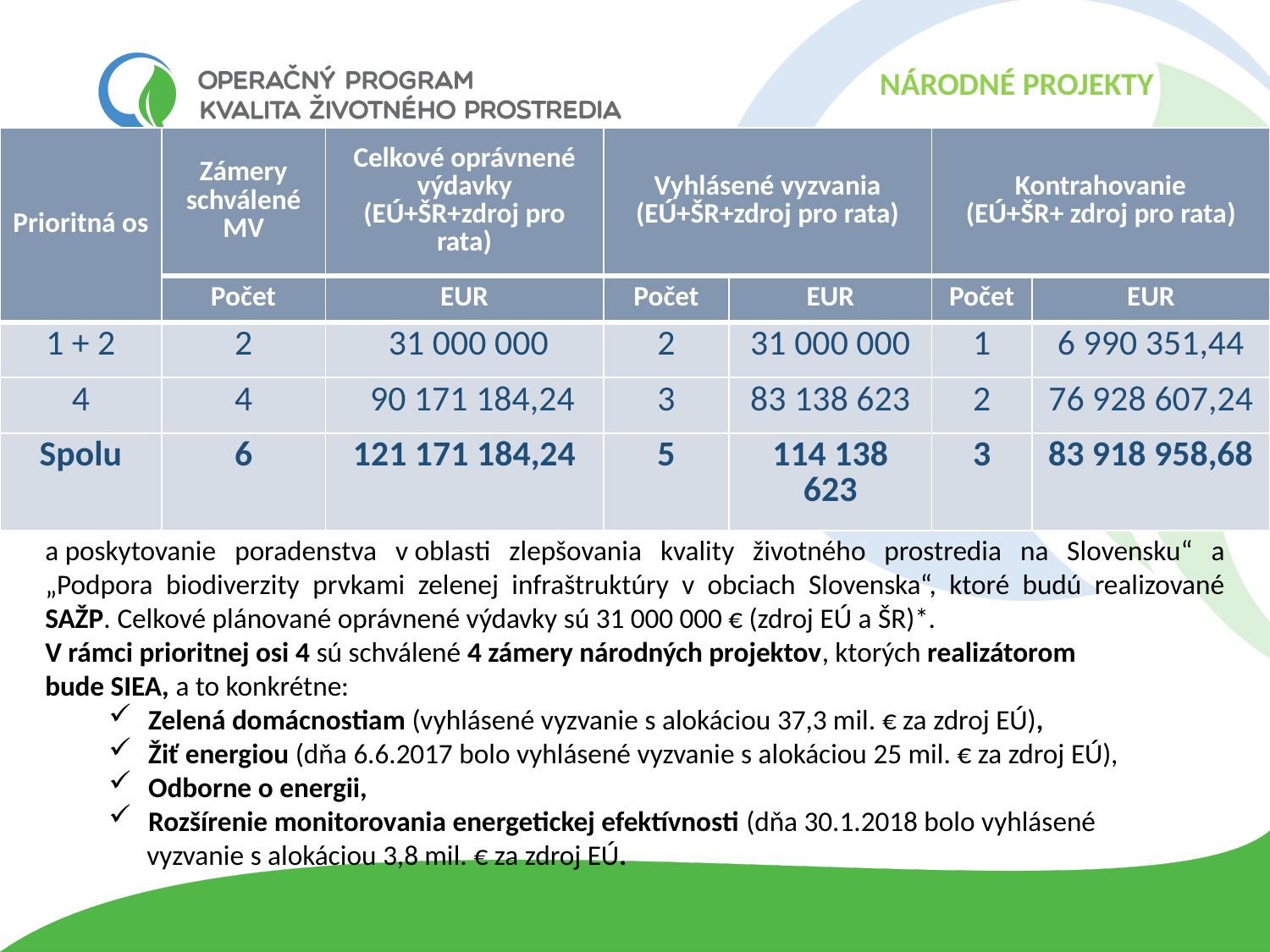

Národné projekty
| Prioritná os | Zámery schválené MV | Celkové oprávnené výdavky (EÚ+ŠR+zdroj pro rata) | Vyhlásené vyzvania (EÚ+ŠR+zdroj pro rata) |  | Kontrahovanie (EÚ+ŠR+ zdroj pro rata) |  |
| --- | --- | --- | --- | --- | --- | --- |
|  | Počet | EUR | Počet | EUR | Počet | EUR |
| 1 + 2 | 2 | 31 000 000 | 2 | 31 000 000 | 1 | 6 990 351,44 |
| 4 | 4 | 90 171 184,24 | 3 | 83 138 623 | 2 | 76 928 607,24 |
| Spolu | 6 | 121 171 184,24 | 5 | 114 138 623 | 3 | 83 918 958,68 |
V rámci prioritnej osi 1 a 2 sú schválené zámery 2 národných projektov „Zlepšovanie informovanosti a poskytovanie poradenstva v oblasti zlepšovania kvality životného prostredia na Slovensku“ a „Podpora biodiverzity prvkami zelenej infraštruktúry v obciach Slovenska“, ktoré budú realizované SAŽP. Celkové plánované oprávnené výdavky sú 31 000 000 € (zdroj EÚ a ŠR)*.
V rámci prioritnej osi 4 sú schválené 4 zámery národných projektov, ktorých realizátorom
bude SIEA, a to konkrétne:
Zelená domácnostiam (vyhlásené vyzvanie s alokáciou 37,3 mil. € za zdroj EÚ),
Žiť energiou (dňa 6.6.2017 bolo vyhlásené vyzvanie s alokáciou 25 mil. € za zdroj EÚ),
Odborne o energii,
Rozšírenie monitorovania energetickej efektívnosti (dňa 30.1.2018 bolo vyhlásené
      vyzvanie s alokáciou 3,8 mil. € za zdroj EÚ.